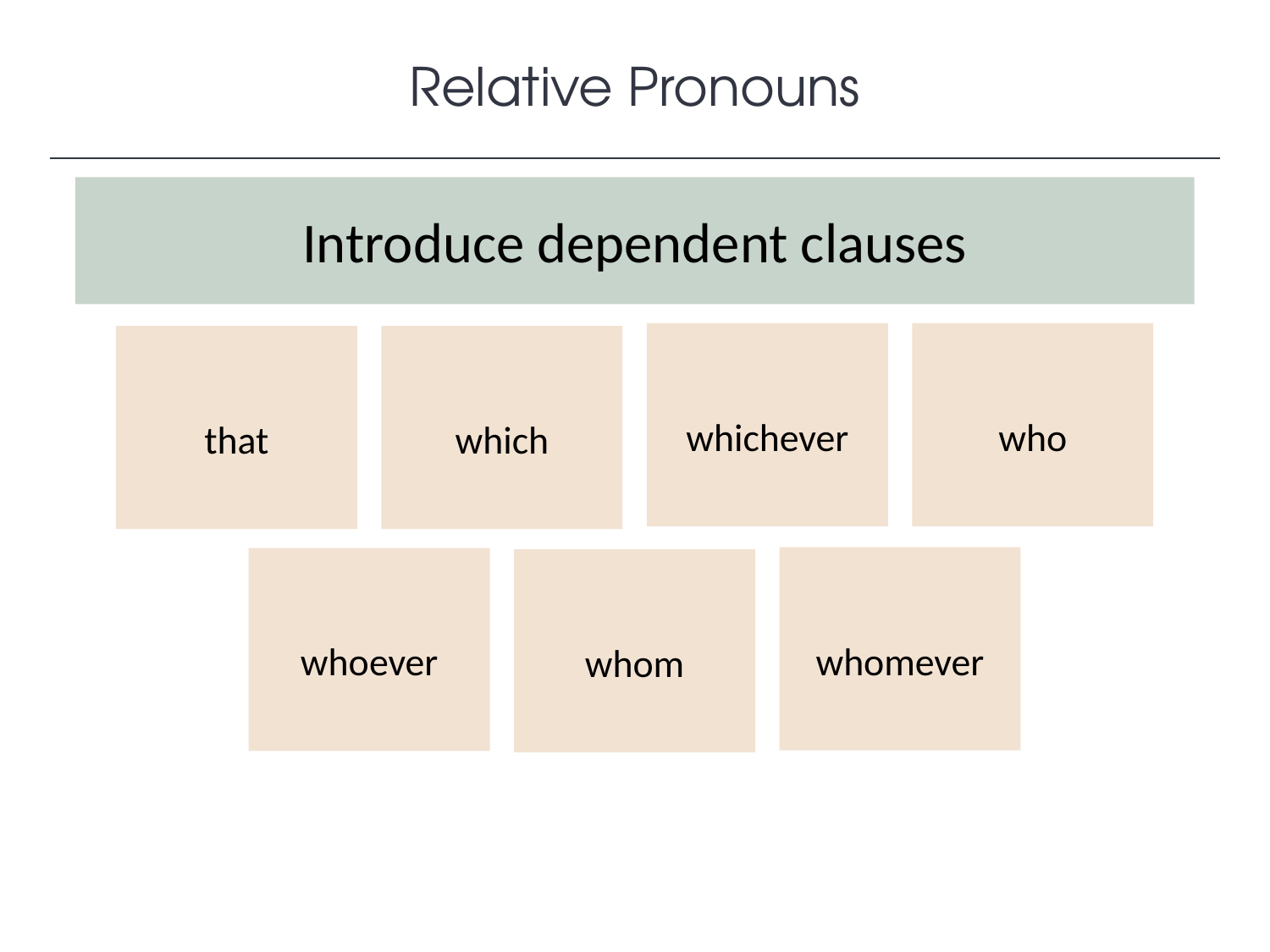

Relative Pronouns
HAWKES LEARNING

Introduce dependent clauses

whichever

who

that

which

whomever

whoever

whom